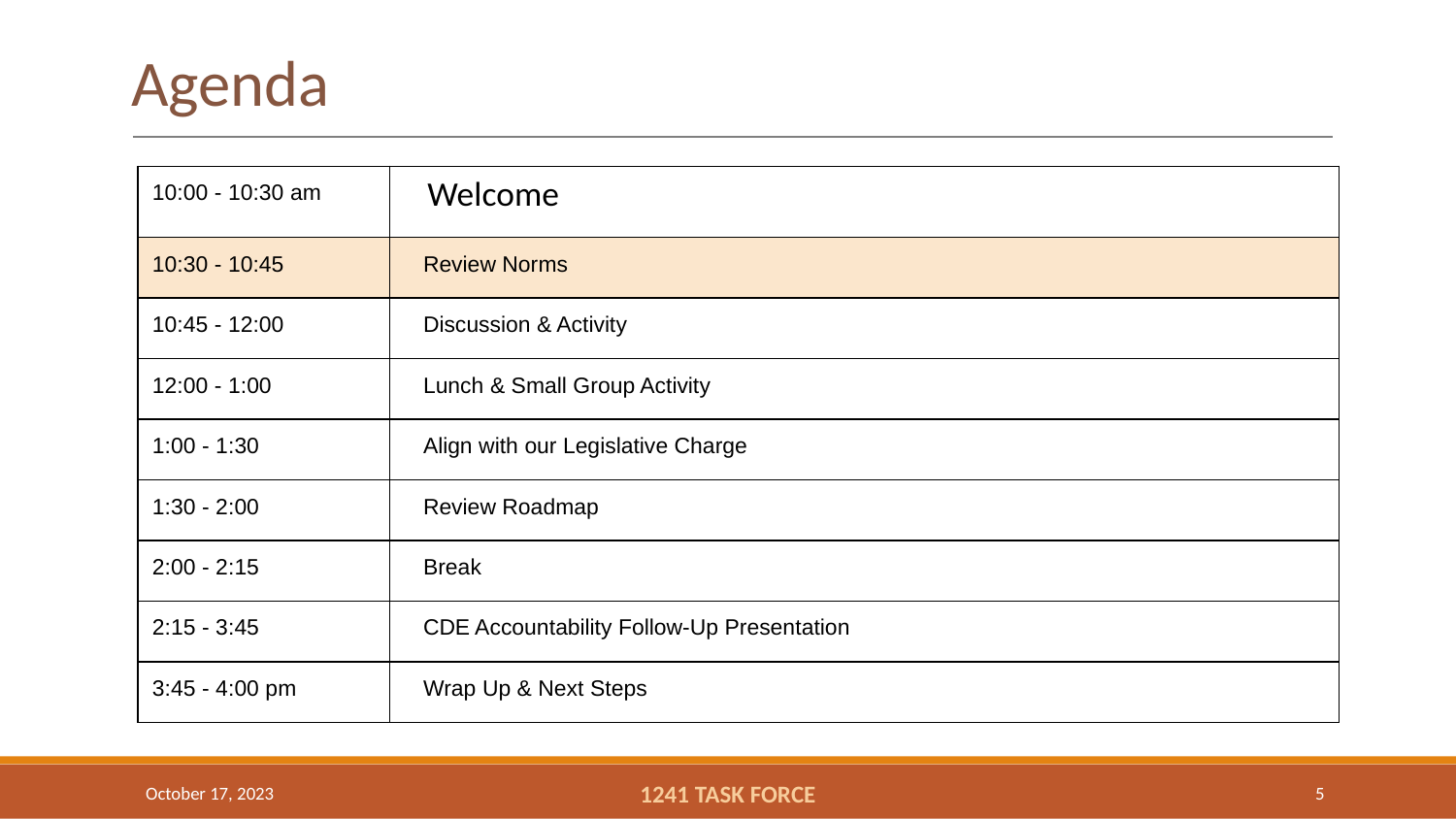

# Agenda
| 10:00 - 10:30 am | Welcome |
| --- | --- |
| 10:30 - 10:45 | Review Norms |
| 10:45 - 12:00 | Discussion & Activity |
| 12:00 - 1:00 | Lunch & Small Group Activity |
| 1:00 - 1:30 | Align with our Legislative Charge |
| 1:30 - 2:00 | Review Roadmap |
| 2:00 - 2:15 | Break |
| 2:15 - 3:45 | CDE Accountability Follow-Up Presentation |
| 3:45 - 4:00 pm | Wrap Up & Next Steps |
October 17, 2023
1241 TASK FORCE
5